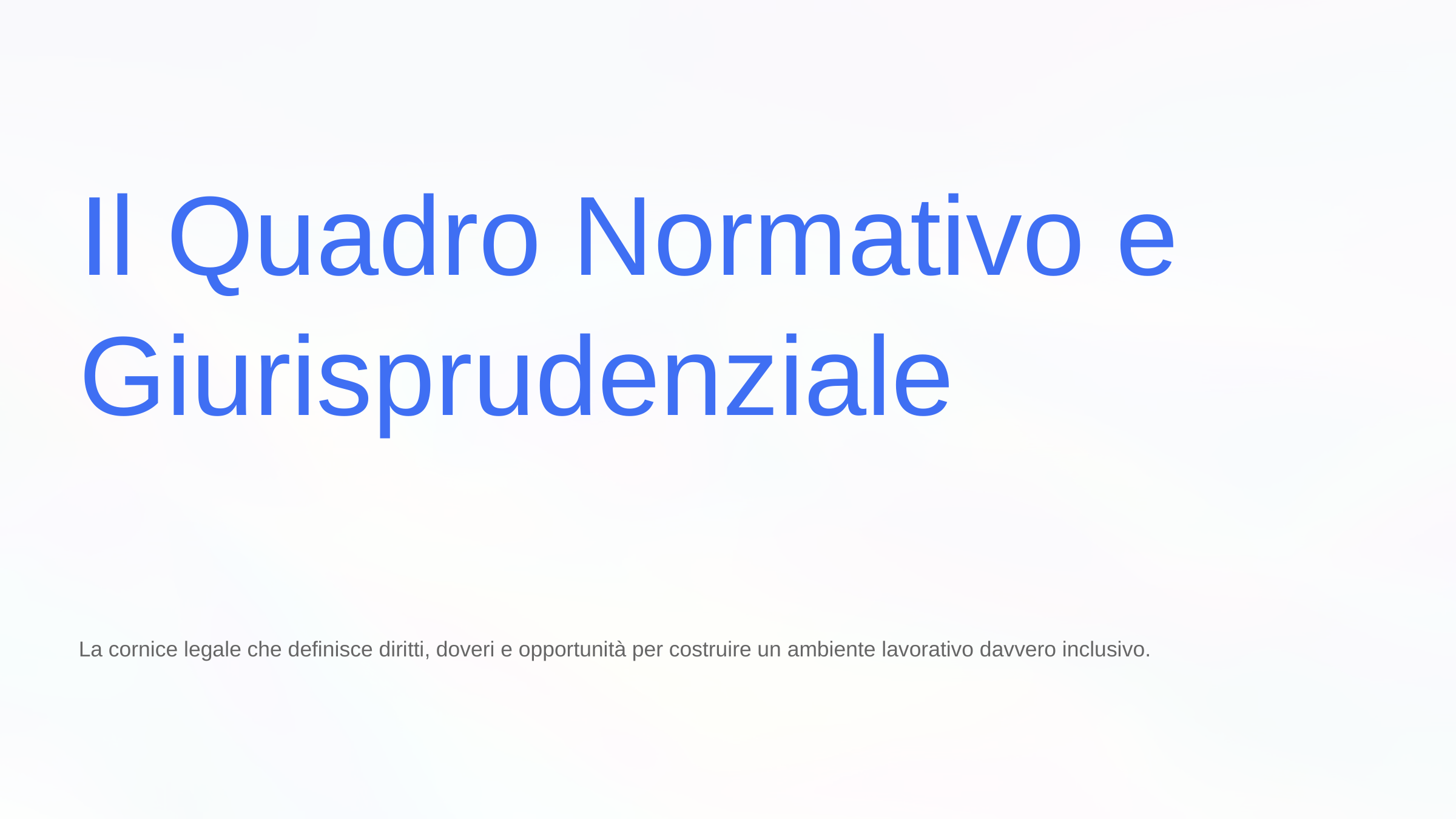

Il Quadro Normativo e Giurisprudenziale
La cornice legale che definisce diritti, doveri e opportunità per costruire un ambiente lavorativo davvero inclusivo.